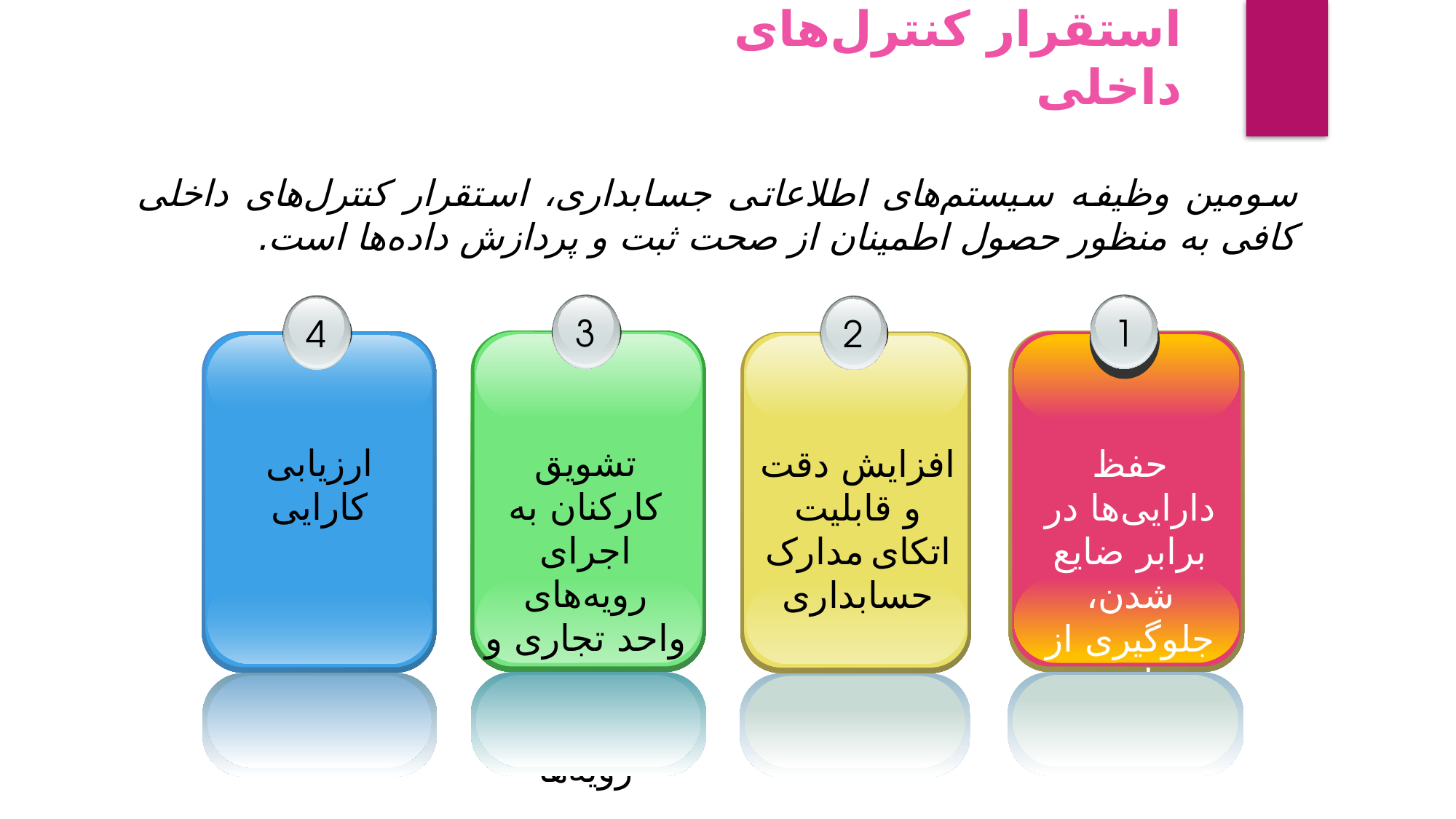

استقرار کنترل‌های داخلی
سومین وظیفه سیستم‌های اطلاعاتی جسابداری، استقرار کنترل‌های داخلی کافی به منظور حصول اطمینان از صحت ثبت و پردازش داده‌ها است.

3

تشویق کارکنان به اجرای رویه‌های واحد تجاری و سنجش میزان رعایت رویه‌ها

1

حفظ دارایی‌ها در برابر ضایع شدن،‌ جلوگیری از تقلب و استفاده نادرست

4

ارزیابی کارایی

2

افزایش دقت و قابلیت اتکای مدارک حسابداری